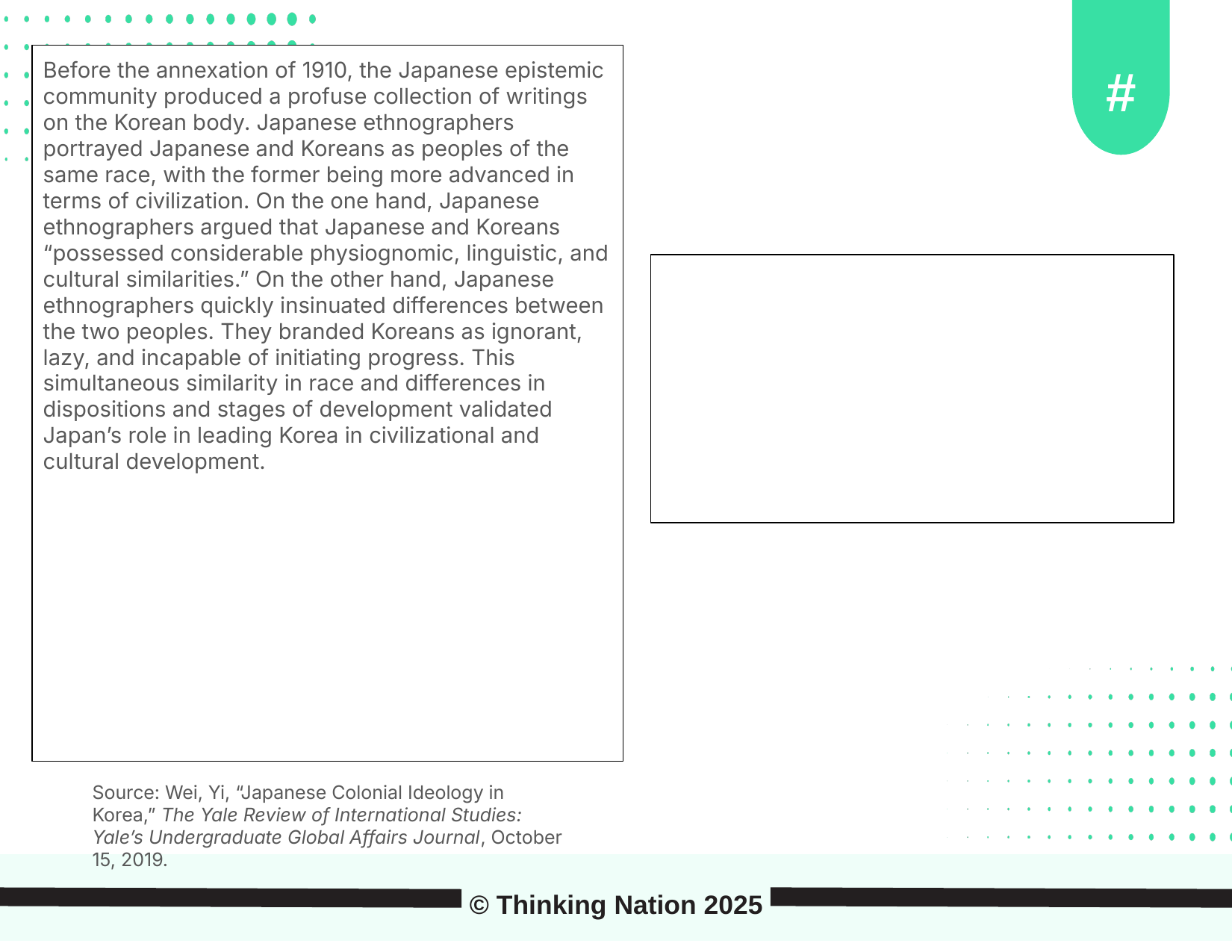

#
Before the annexation of 1910, the Japanese epistemic community produced a profuse collection of writings on the Korean body. Japanese ethnographers portrayed Japanese and Koreans as peoples of the same race, with the former being more advanced in terms of civilization. On the one hand, Japanese ethnographers argued that Japanese and Koreans “possessed considerable physiognomic, linguistic, and cultural similarities.” On the other hand, Japanese ethnographers quickly insinuated differences between the two peoples. They branded Koreans as ignorant, lazy, and incapable of initiating progress. This simultaneous similarity in race and differences in dispositions and stages of development validated Japan’s role in leading Korea in civilizational and cultural development.

Source: Wei, Yi, “Japanese Colonial Ideology in Korea,” The Yale Review of International Studies: Yale’s Undergraduate Global Affairs Journal, October 15, 2019.

© Thinking Nation 2025